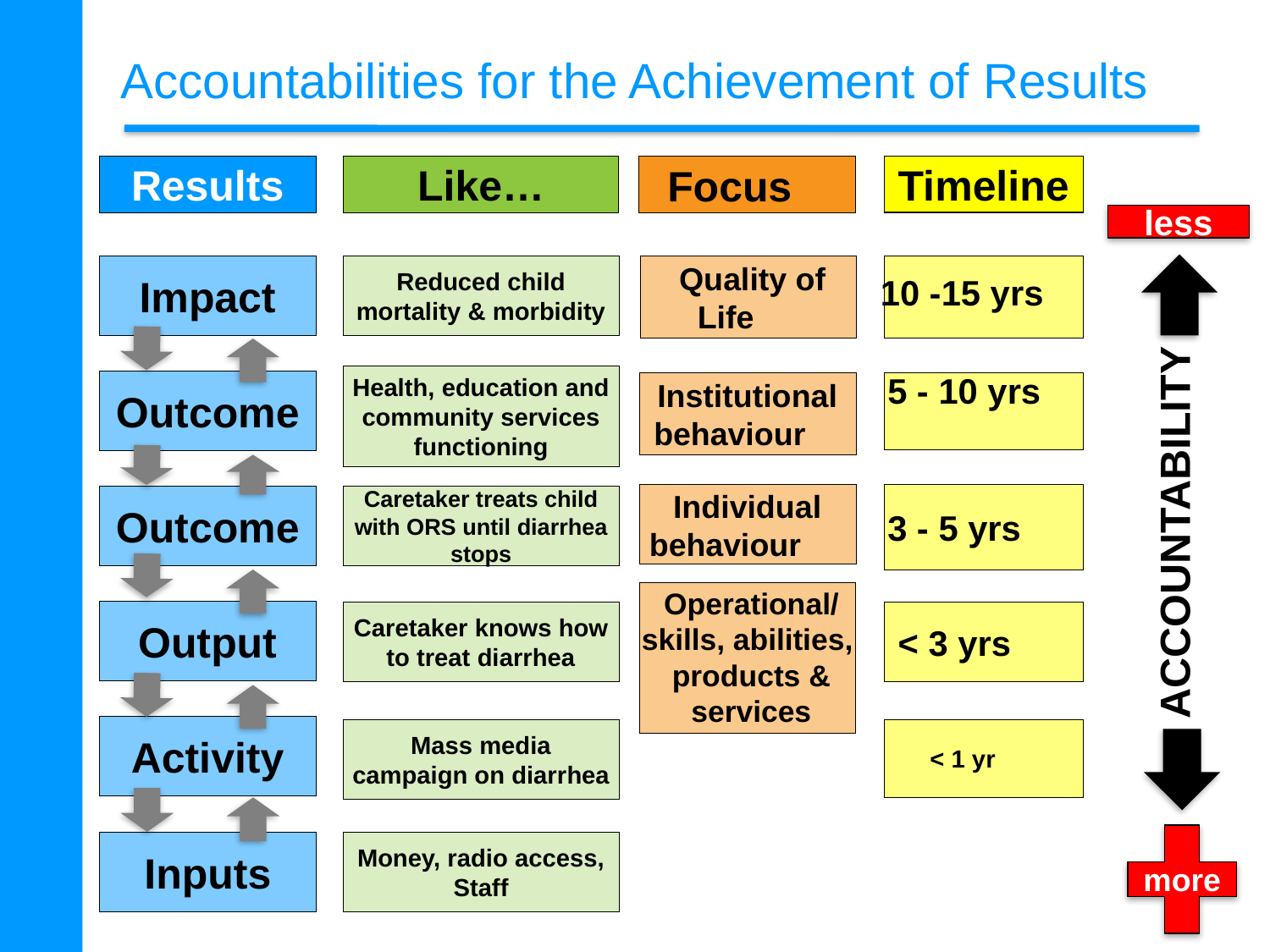

# Accountabilities for the Achievement of Results
Results
Like…
  Focus
Impact
 Quality of Life

Reduced child mortality & morbidity

Health, education and community services functioning
Outcome
5 - 10 yrs
Institutional
behaviour

3 - 5 yrs
Individual behaviour
Caretaker treats child with ORS until diarrhea stops
Outcome

Output
< 3 yrs
Caretaker knows how to treat diarrhea

Activity
< 1 yr
Mass media campaign on diarrhea

Inputs
Money, radio access,
Staff
Timeline
less

10 -15 yrs
ACCOUNTABILITY
Operational/ skills, abilities,
products & services

more